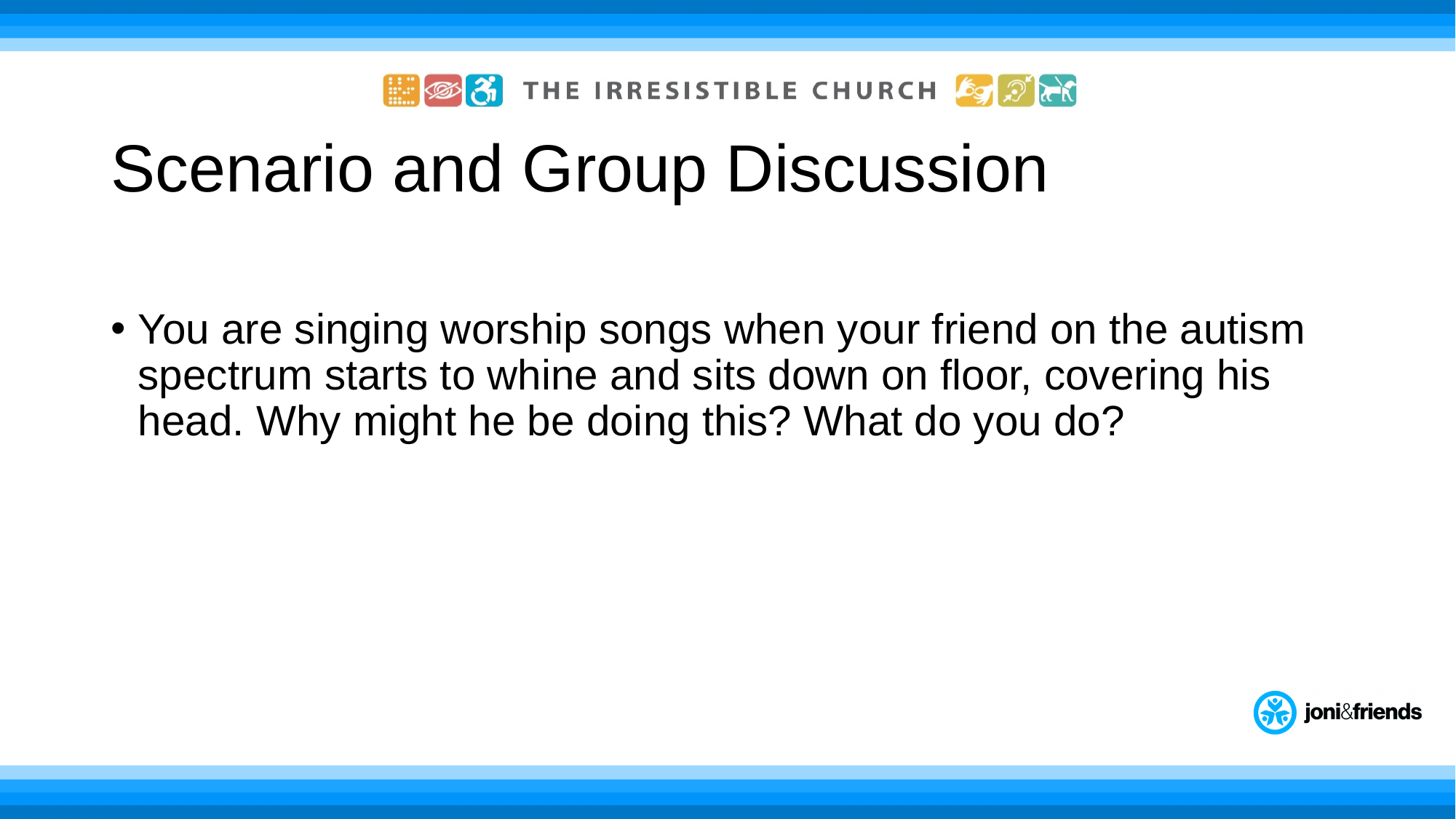

# Scenario and Group Discussion
You are singing worship songs when your friend on the autism spectrum starts to whine and sits down on floor, covering his head. Why might he be doing this? What do you do?